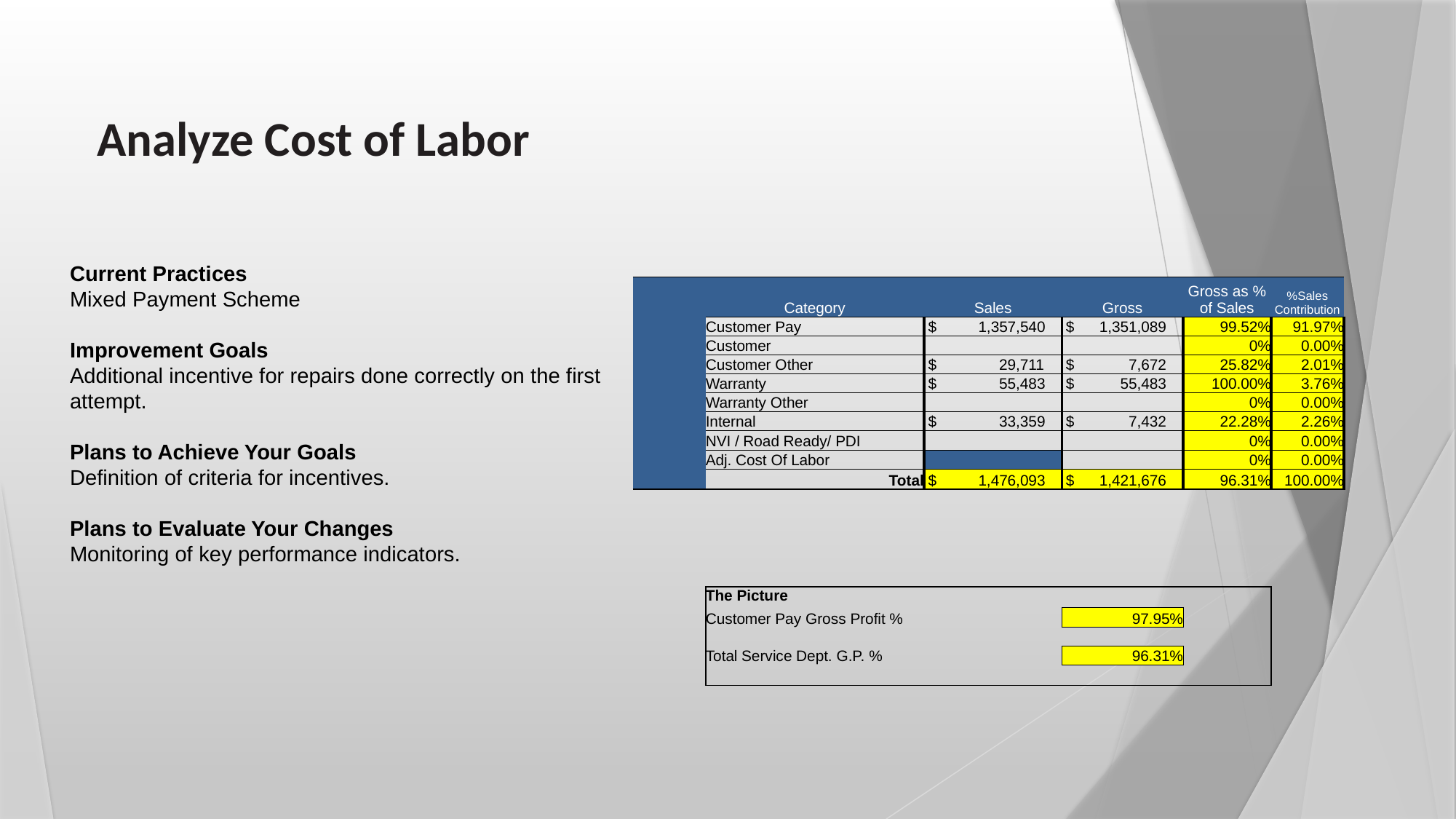

# Analyze Cost of Labor
Current Practices
Mixed Payment Scheme

Improvement Goals
Additional incentive for repairs done correctly on the first attempt.

Plans to Achieve Your Goals
Definition of criteria for incentives.

Plans to Evaluate Your Changes
Monitoring of key performance indicators.
|  | Category | Sales | Gross | Gross as % of Sales | %Sales Contribution |
| --- | --- | --- | --- | --- | --- |
|  | Customer Pay | $ 1,357,540 | $ 1,351,089 | 99.52% | 91.97% |
|  | Customer |  |  | 0% | 0.00% |
|  | Customer Other | $ 29,711 | $ 7,672 | 25.82% | 2.01% |
|  | Warranty | $ 55,483 | $ 55,483 | 100.00% | 3.76% |
|  | Warranty Other |  |  | 0% | 0.00% |
|  | Internal | $ 33,359 | $ 7,432 | 22.28% | 2.26% |
|  | NVI / Road Ready/ PDI |  |  | 0% | 0.00% |
|  | Adj. Cost Of Labor |  |  | 0% | 0.00% |
|  | Total | $ 1,476,093 | $ 1,421,676 | 96.31% | 100.00% |
|  |  |  |  |  |  |
|  |  |  |  |  |  |
|  |  |  |  |  |  |
|  |  |  |  |  |  |
|  |  |  |  |  |  |
|  | The Picture |  |  |  |  |
|  | Customer Pay Gross Profit % |  | 97.95% |  |  |
|  |  |  |  |  |  |
|  | Total Service Dept. G.P. % |  | 96.31% |  |  |
|  |  |  |  |  |  |